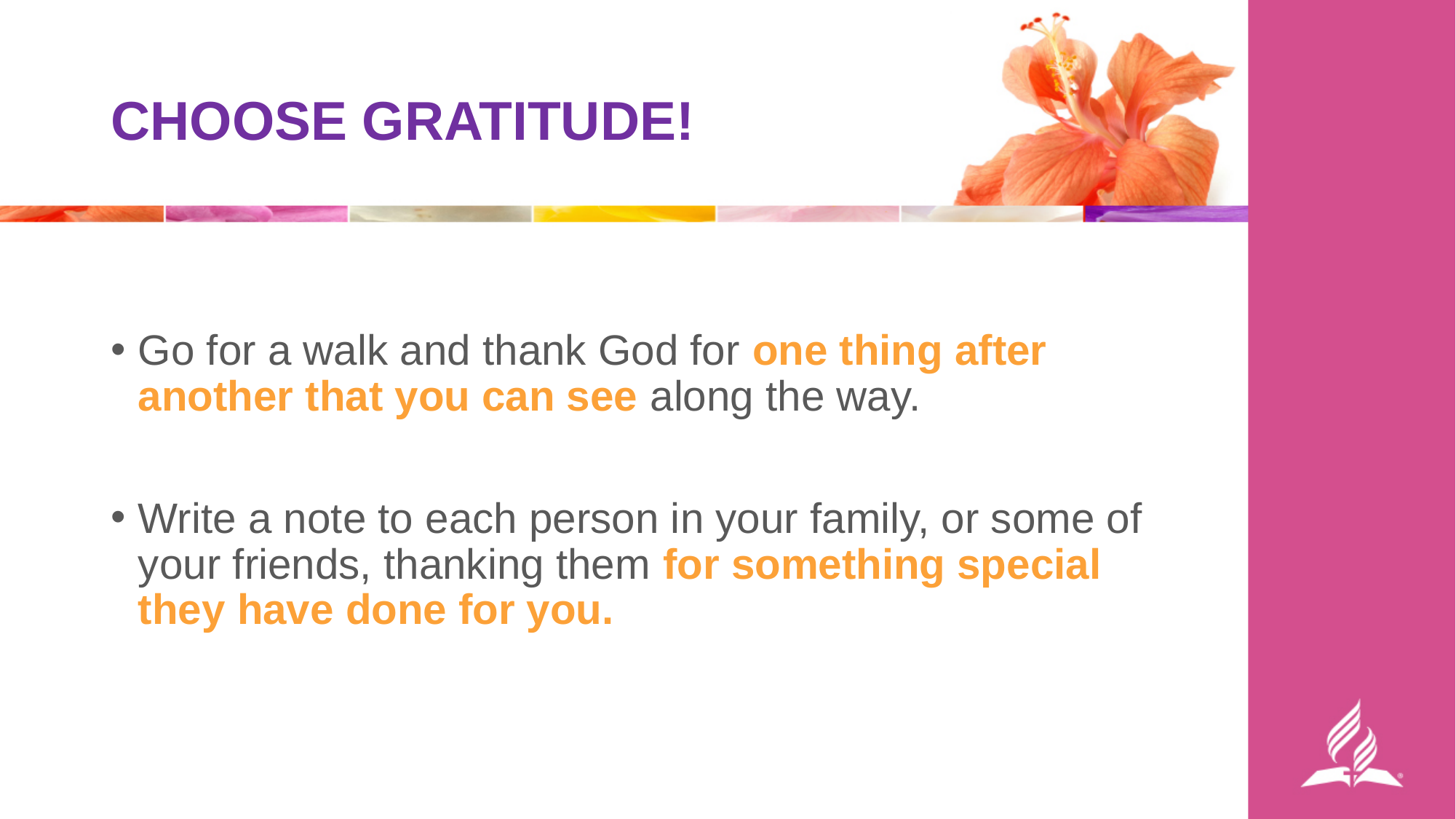

# CHOOSE GRATITUDE!
Go for a walk and thank God for one thing after another that you can see along the way.

Write a note to each person in your family, or some of your friends, thanking them for something special they have done for you.